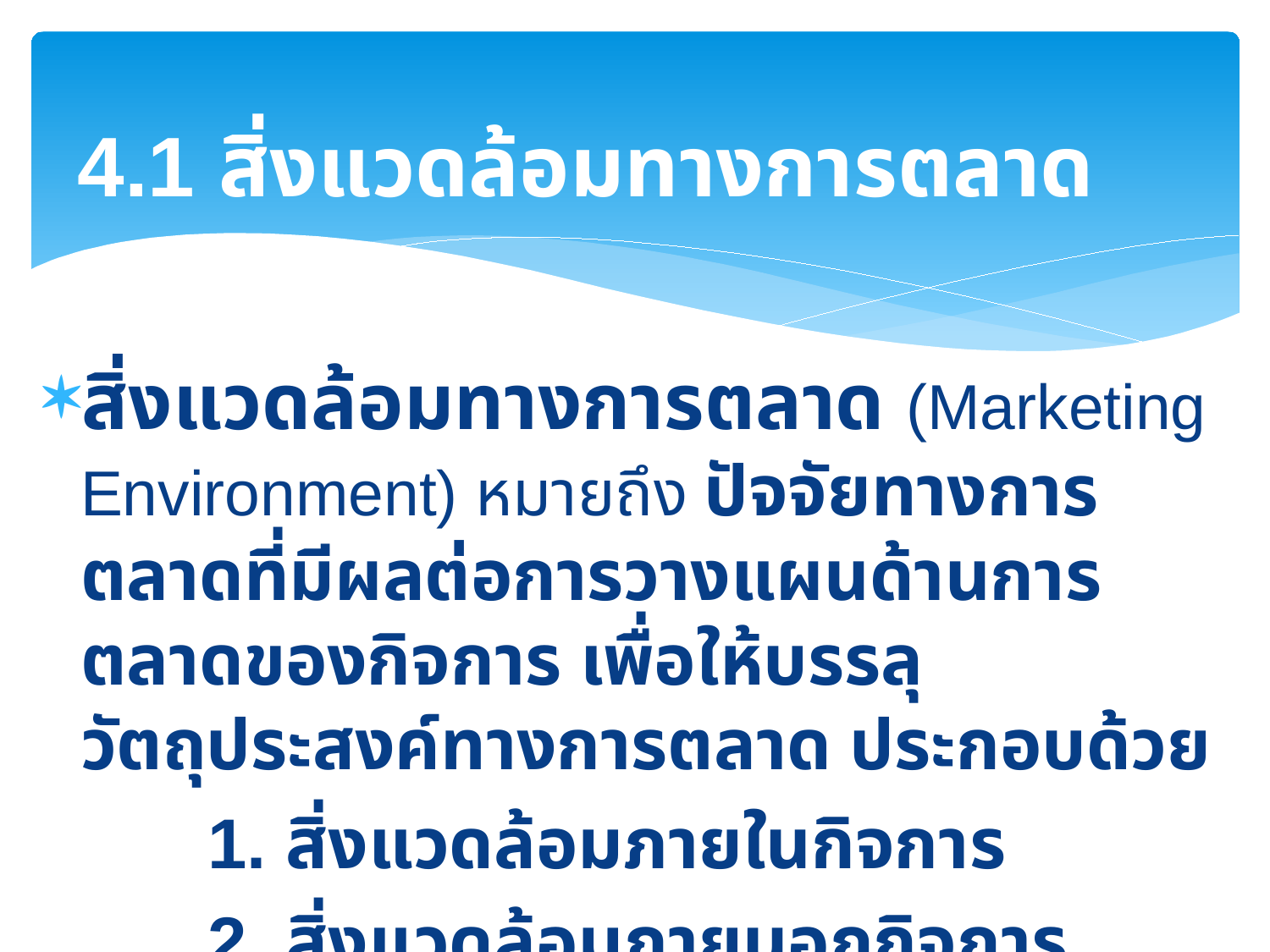

# 4.1 สิ่งแวดล้อมทางการตลาด
สิ่งแวดล้อมทางการตลาด (Marketing Environment) หมายถึง ปัจจัยทางการตลาดที่มีผลต่อการวางแผนด้านการตลาดของกิจการ เพื่อให้บรรลุวัตถุประสงค์ทางการตลาด ประกอบด้วย
		1. สิ่งแวดล้อมภายในกิจการ
		2. สิ่งแวดล้อมภายนอกกิจการ